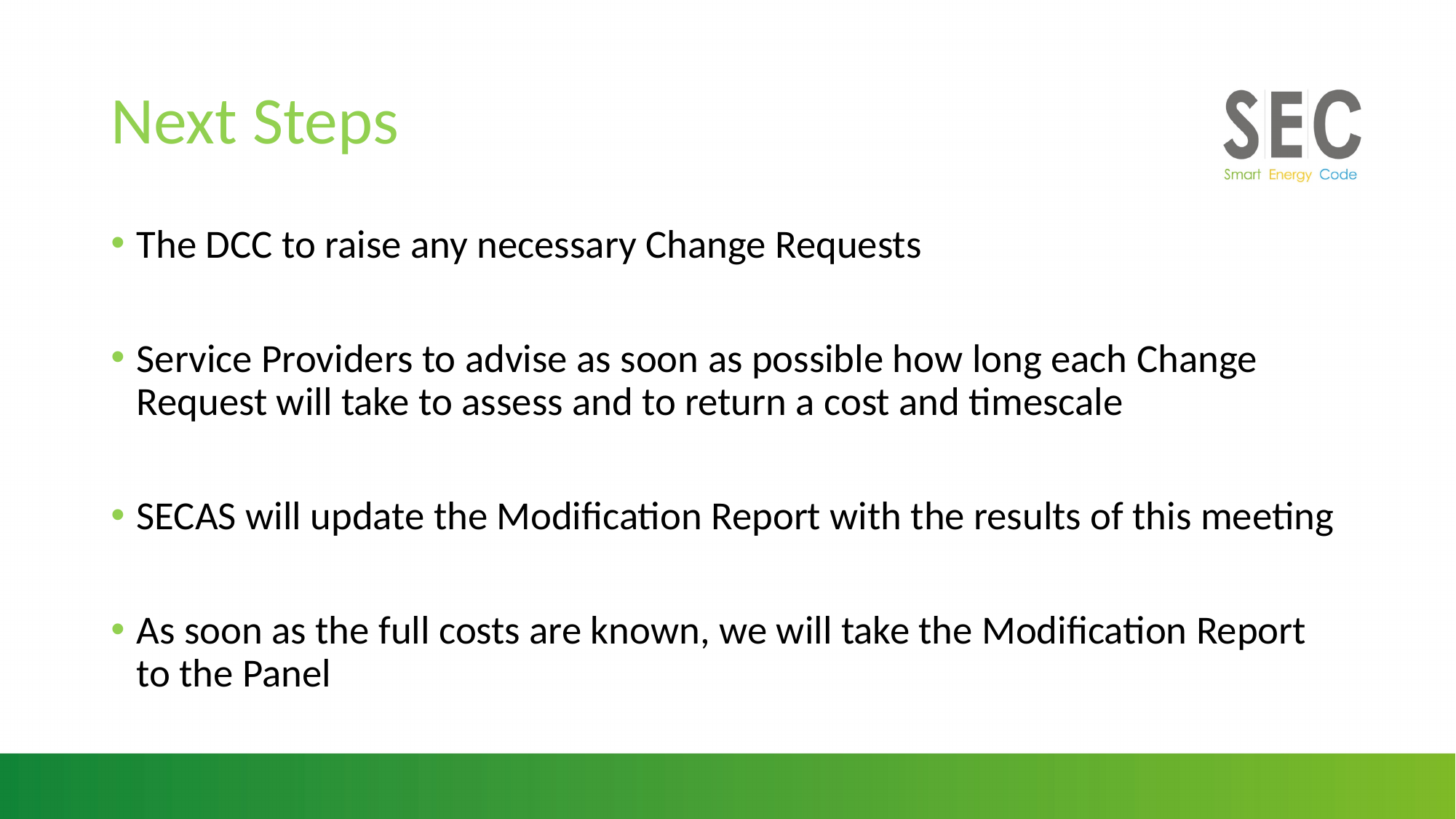

# Next Steps
The DCC to raise any necessary Change Requests

Service Providers to advise as soon as possible how long each Change Request will take to assess and to return a cost and timescale

SECAS will update the Modification Report with the results of this meeting

As soon as the full costs are known, we will take the Modification Report to the Panel